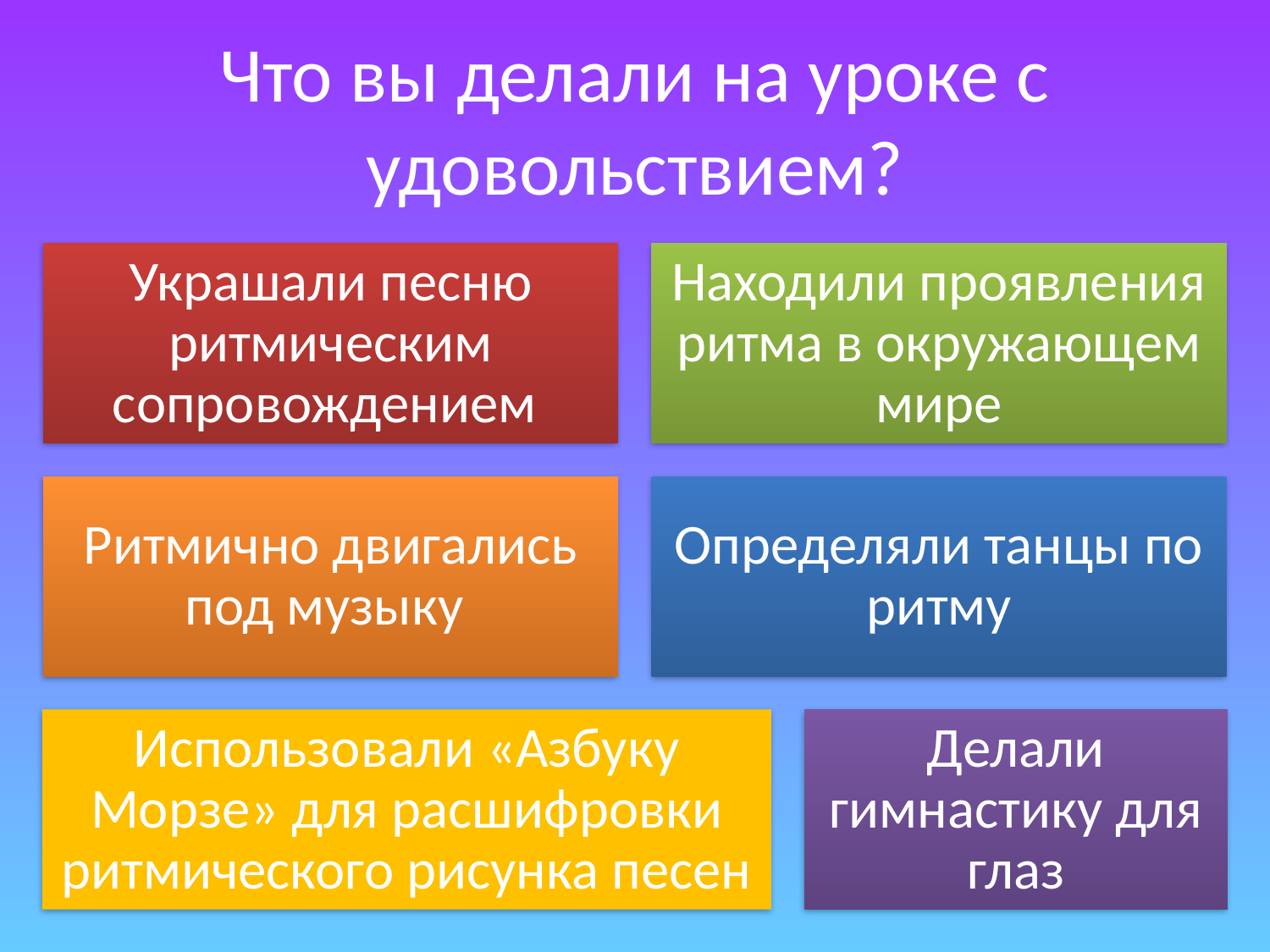

# Что вы делали на уроке с удовольствием?
Украшали песню ритмическим сопровождением
Находили проявления ритма в окружающем мире
Ритмично двигались под музыку
Определяли танцы по ритму
Использовали «Азбуку Морзе» для расшифровки ритмического рисунка песен
Делали гимнастику для глаз